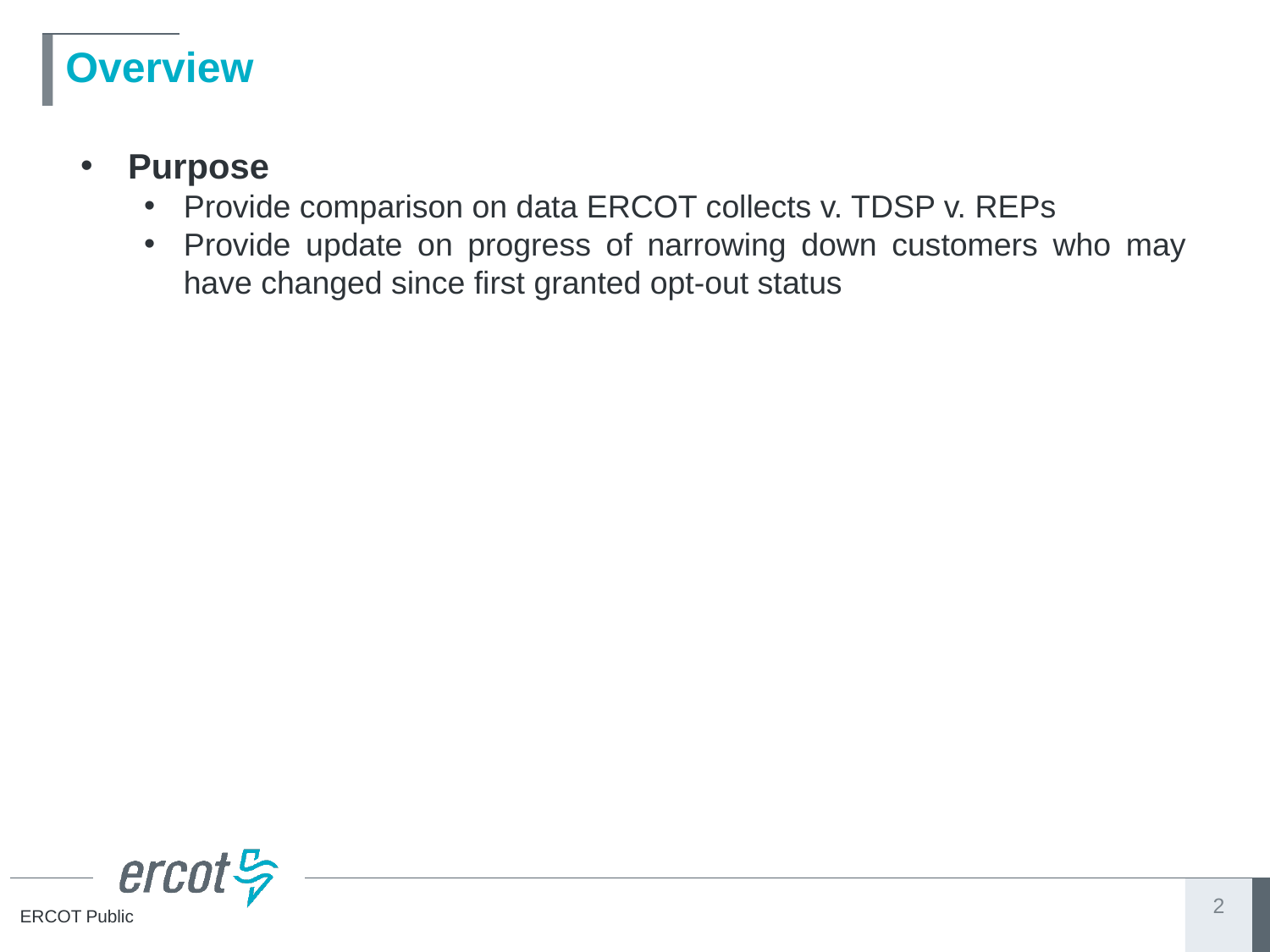

# Overview
Purpose
Provide comparison on data ERCOT collects v. TDSP v. REPs
Provide update on progress of narrowing down customers who may have changed since first granted opt-out status
2